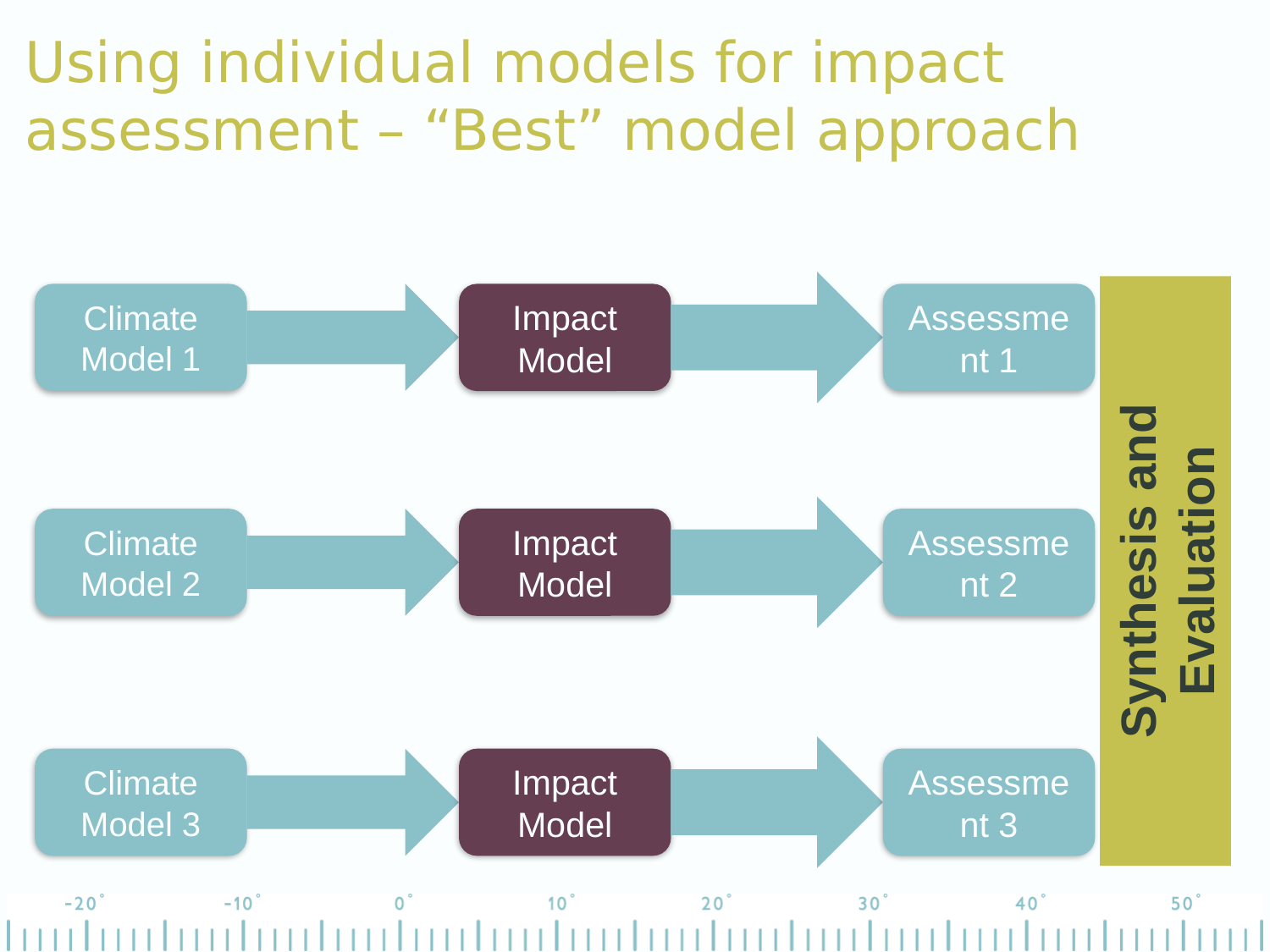

Using individual models for impact assessment – “Best” model approach
Climate Model 1
Impact Model
Assessment 1
Climate Model 2
Impact Model
Assessment 2
Synthesis and Evaluation
Climate Model 3
Impact Model
Assessment 3